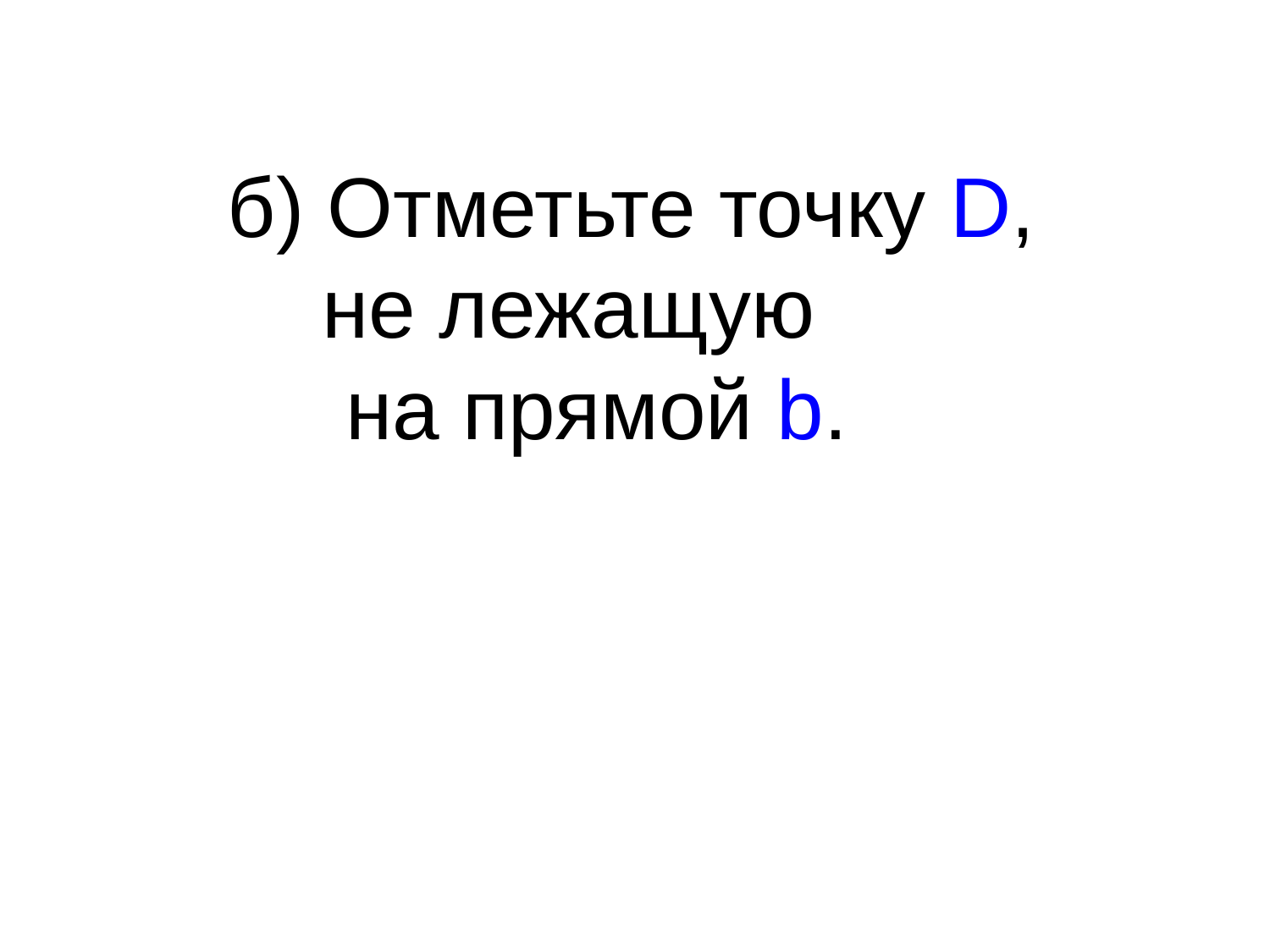

б) Отметьте точку D,
  не лежащую
   на прямой b.